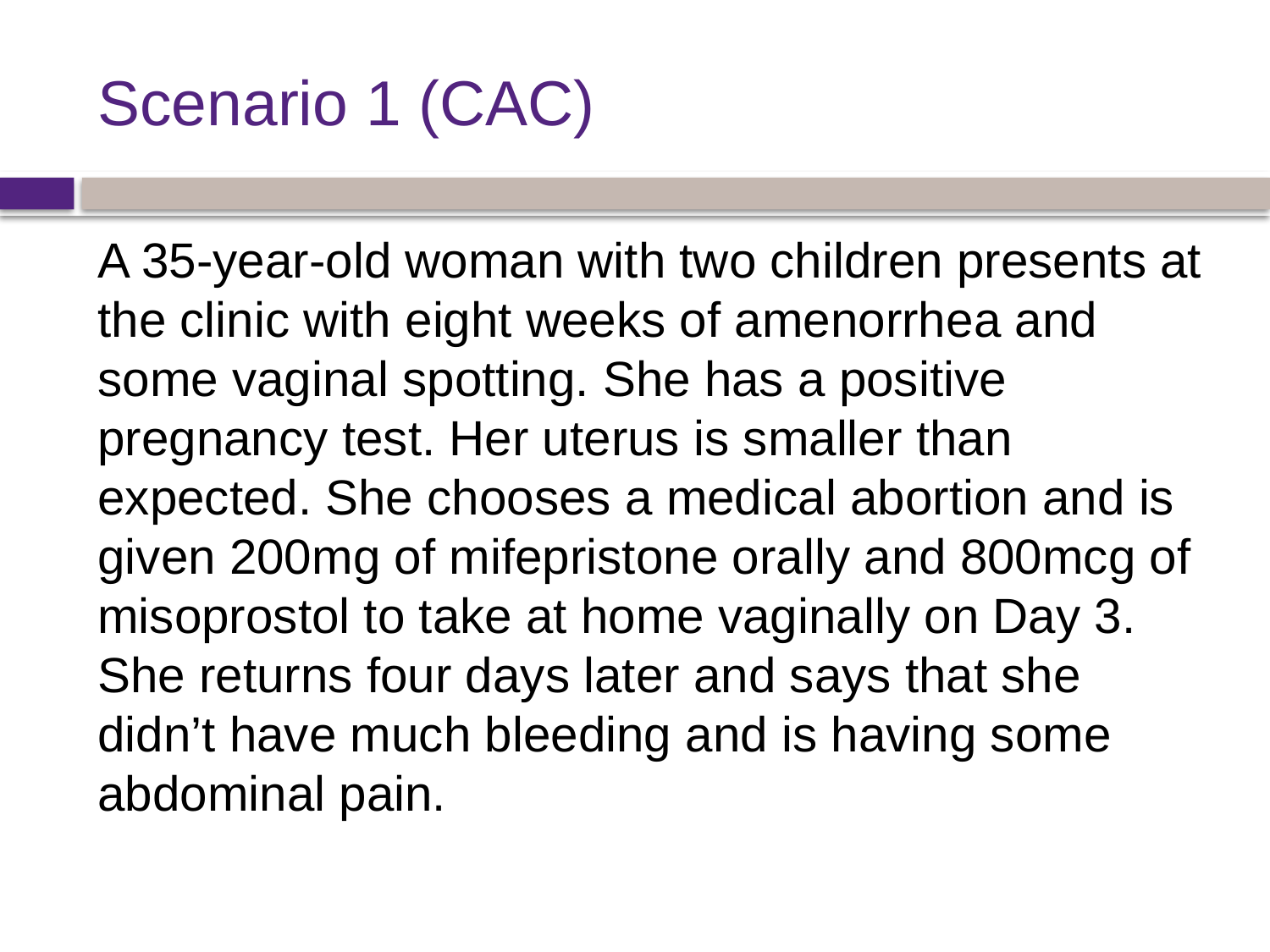

# Scenario 1 (CAC)
A 35-year-old woman with two children presents at the clinic with eight weeks of amenorrhea and some vaginal spotting. She has a positive pregnancy test. Her uterus is smaller than expected. She chooses a medical abortion and is given 200mg of mifepristone orally and 800mcg of misoprostol to take at home vaginally on Day 3. She returns four days later and says that she didn’t have much bleeding and is having some abdominal pain.